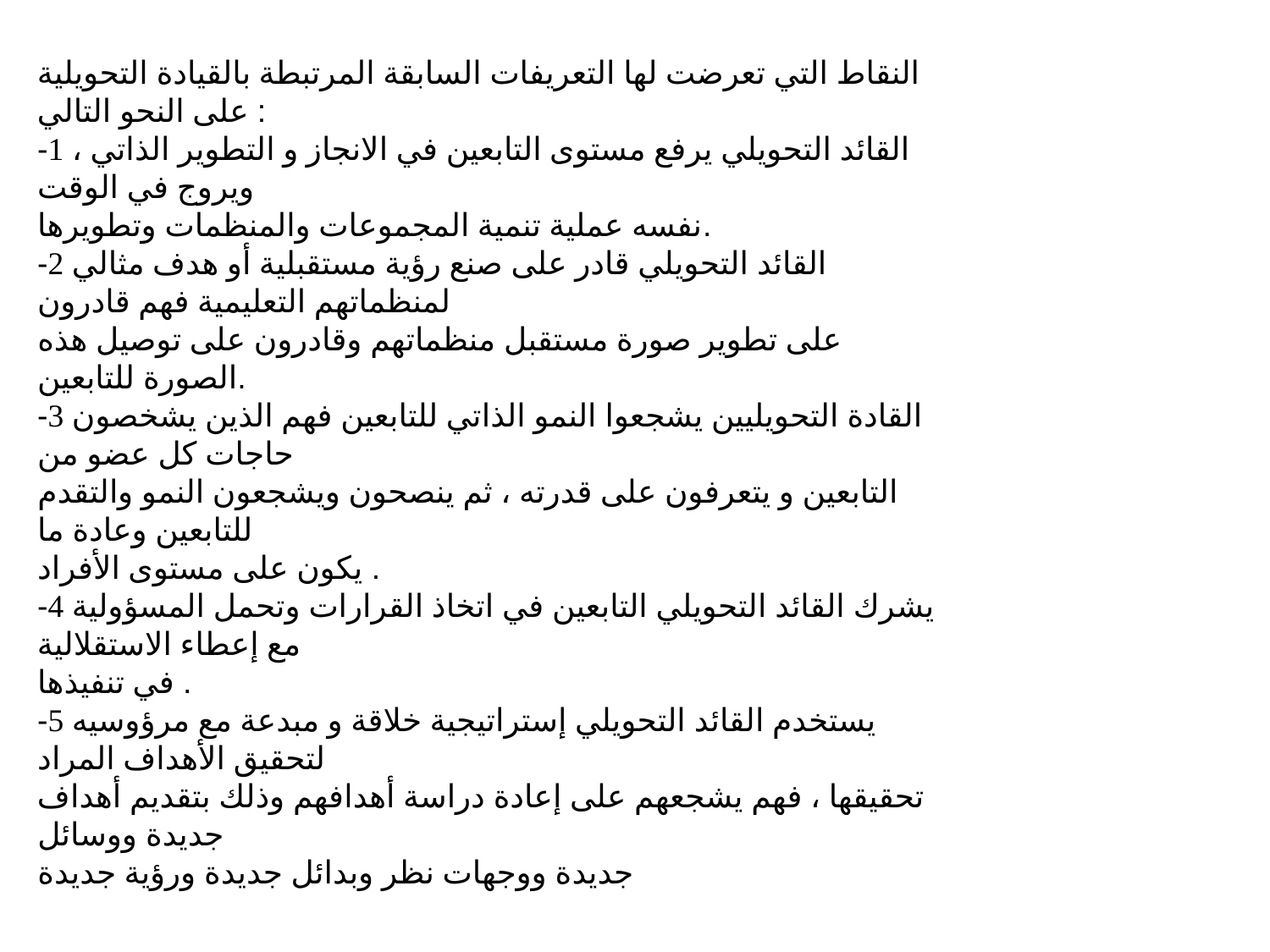

النقاط التي تعرضت لها التعريفات السابقة المرتبطة بالقيادة التحويلية على النحو التالي :
-1 القائد التحويلي يرفع مستوى التابعين في الانجاز و التطوير الذاتي ، ويروج في الوقت
نفسه عملية تنمية المجموعات والمنظمات وتطويرها.
-2 القائد التحويلي قادر على صنع رؤية مستقبلية أو هدف مثالي لمنظماتهم التعليمية فهم قادرون
على تطوير صورة مستقبل منظماتهم وقادرون على توصيل هذه الصورة للتابعين.
-3 القادة التحويليين يشجعوا النمو الذاتي للتابعين فهم الذين يشخصون حاجات كل عضو من
التابعين و يتعرفون على قدرته ، ثم ينصحون ويشجعون النمو والتقدم للتابعين وعادة ما
يكون على مستوى الأفراد .
-4 يشرك القائد التحويلي التابعين في اتخاذ القرارات وتحمل المسؤولية مع إعطاء الاستقلالية
في تنفيذها .
-5 يستخدم القائد التحويلي إستراتيجية خلاقة و مبدعة مع مرؤوسيه لتحقيق الأهداف المراد
تحقيقها ، فهم يشجعهم على إعادة دراسة أهدافهم وذلك بتقديم أهداف جديدة ووسائل
جديدة ووجهات نظر وبدائل جديدة ورؤية جديدة